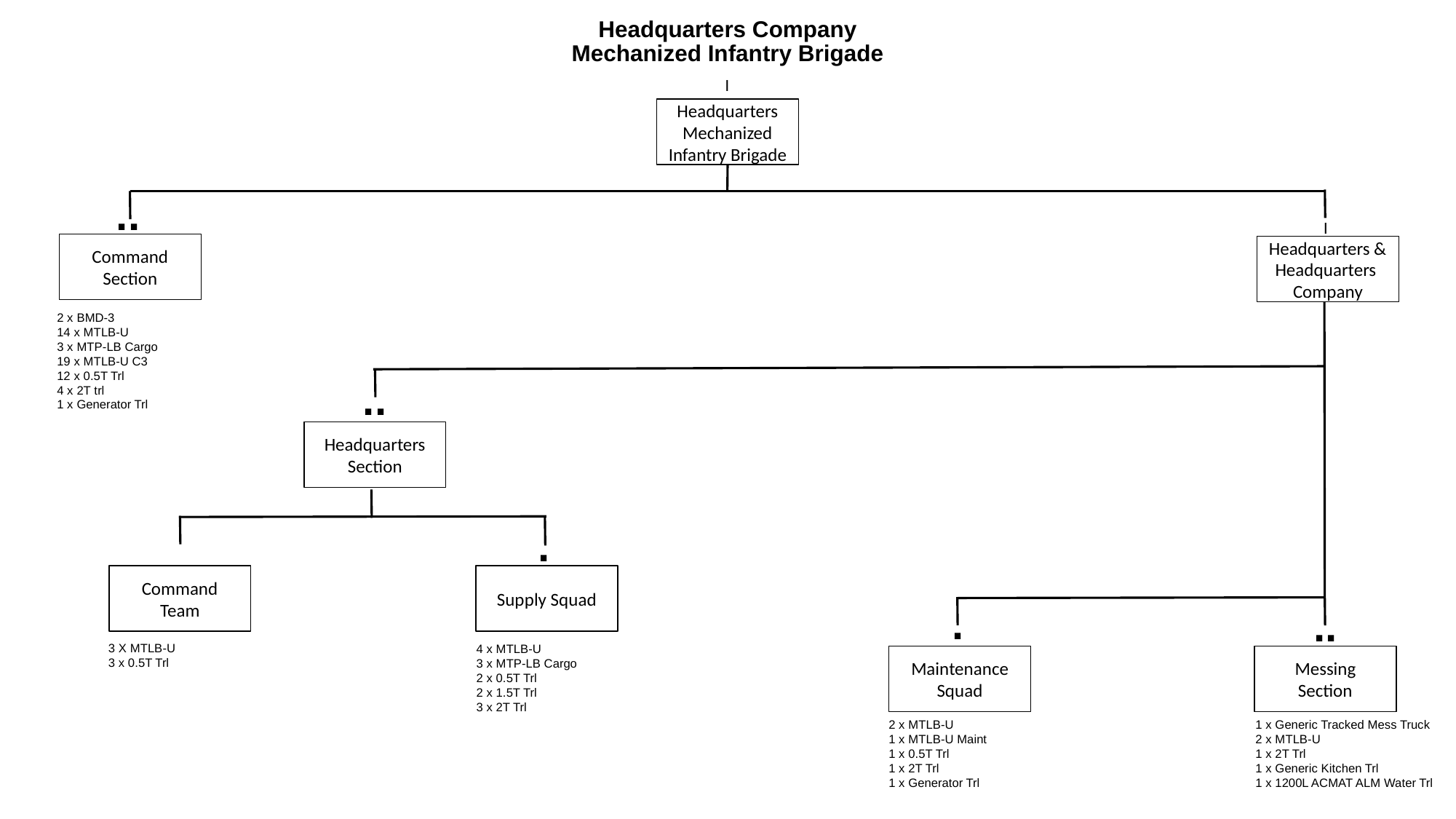

# Headquarters Company Mechanized Infantry Brigade
I
Headquarters Mechanized Infantry Brigade
..
I
Command
Section
Headquarters & Headquarters
Company
2 x BMD-3
14 x MTLB-U
3 x MTP-LB Cargo
19 x MTLB-U C3
12 x 0.5T Trl
4 x 2T trl
1 x Generator Trl
..
Headquarters Section
.
Supply Squad
Command
Team
.
..
3 X MTLB-U
3 x 0.5T Trl
4 x MTLB-U
3 x MTP-LB Cargo
2 x 0.5T Trl
2 x 1.5T Trl
3 x 2T Trl
Maintenance
Squad
Messing
Section
2 x MTLB-U
1 x MTLB-U Maint
1 x 0.5T Trl
1 x 2T Trl
1 x Generator Trl
1 x Generic Tracked Mess Truck
2 x MTLB-U
1 x 2T Trl
1 x Generic Kitchen Trl
1 x 1200L ACMAT ALM Water Trl